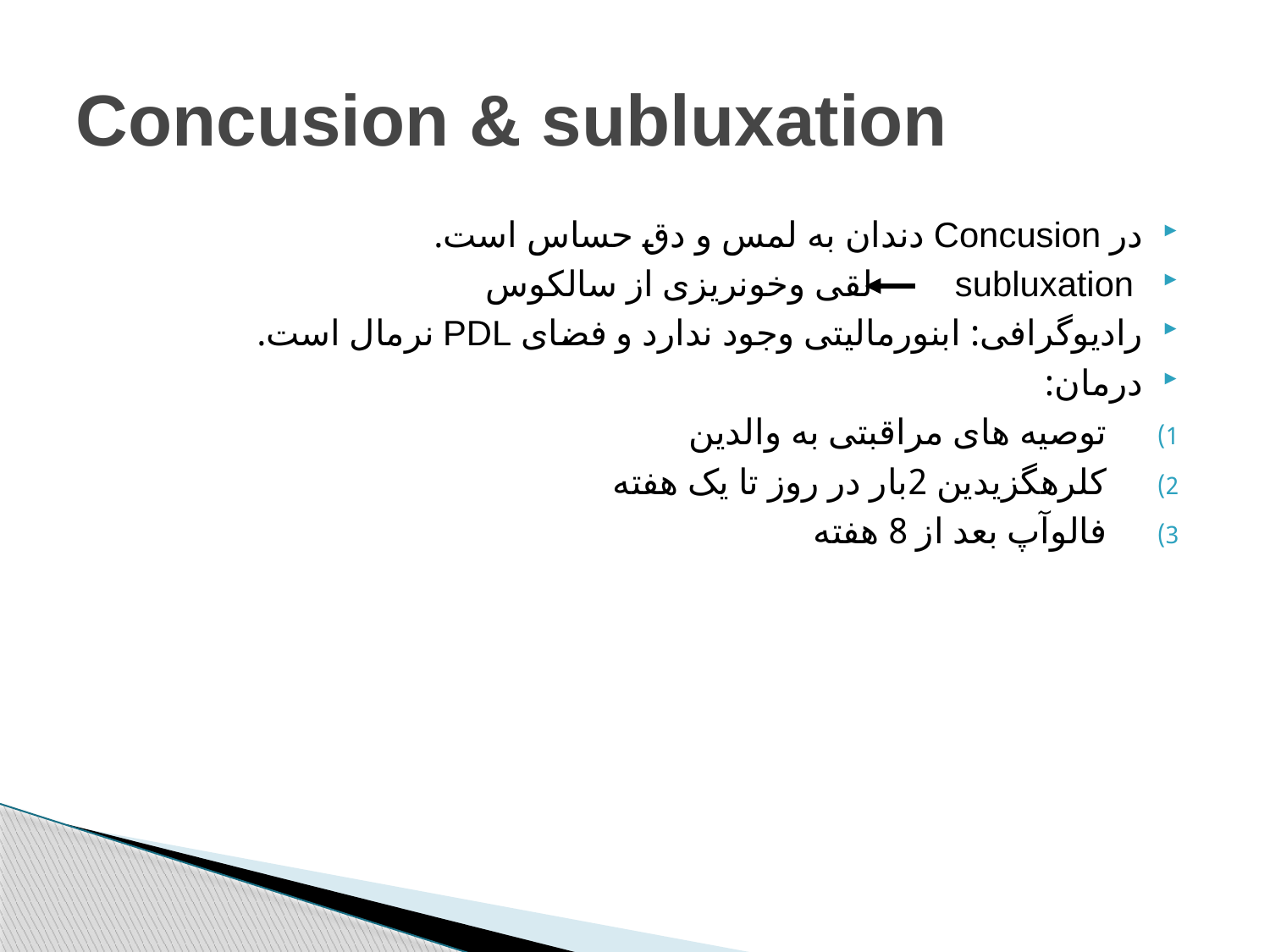

# Concusion & subluxation
در Concusion دندان به لمس و دق حساس است.
 subluxation         لقی وخونریزی از سالکوس
رادیوگرافی: ابنورمالیتی وجود ندارد و فضای PDL نرمال است.
درمان:
توصیه های مراقبتی به والدین
کلرهگزیدین 2بار در روز تا یک هفته
فالوآپ بعد از 8 هفته